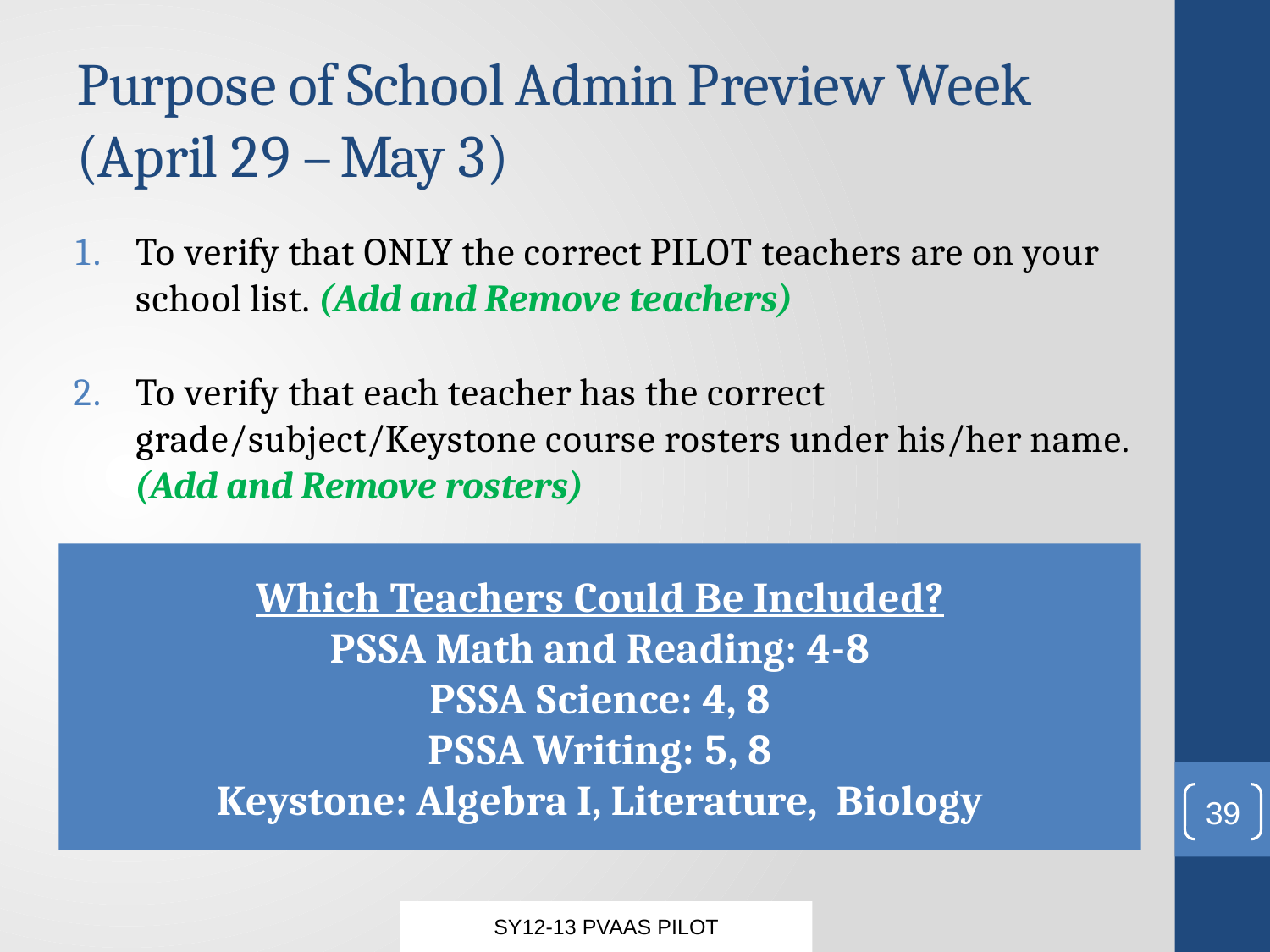

# Purpose of School Admin Preview Week (April 29 – May 3)
To verify that ONLY the correct PILOT teachers are on your school list. (Add and Remove teachers)

To verify that each teacher has the correct grade/subject/Keystone course rosters under his/her name. (Add and Remove rosters)

Which Teachers Could Be Included?
PSSA Math and Reading: 4-8
PSSA Science: 4, 8
PSSA Writing: 5, 8
Keystone: Algebra I, Literature,  Biology
39
SY12-13 PVAAS PILOT